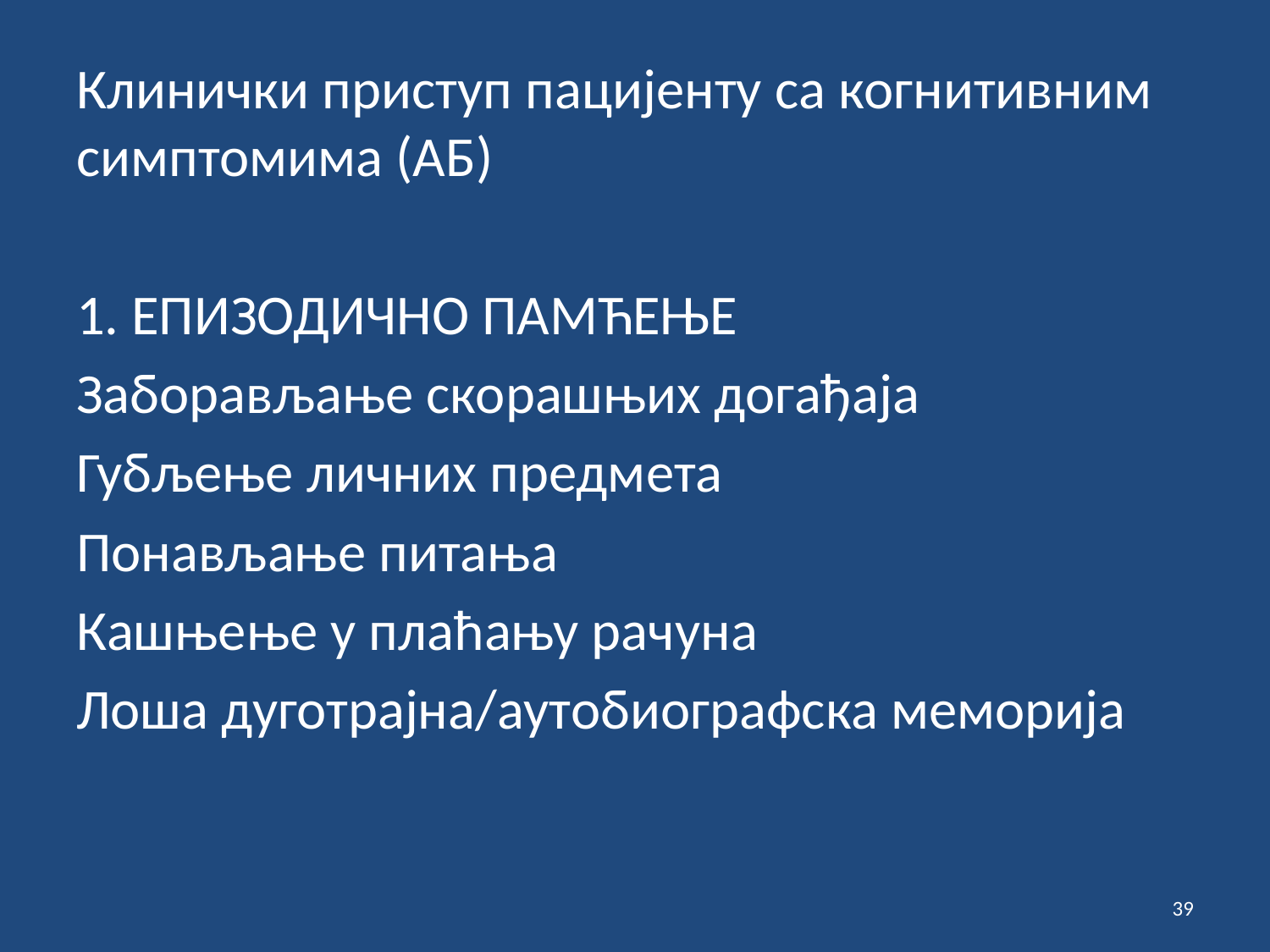

#
Клинички приступ пацијенту са когнитивним симптомима (АБ)

1. ЕПИЗОДИЧНО ПАМЋЕЊЕ
Заборављање скорашњих догађаја
Губљење личних предмета
Понављање питања
Кашњење у плаћању рачуна
Лоша дуготрајна/аутобиографска меморија
39